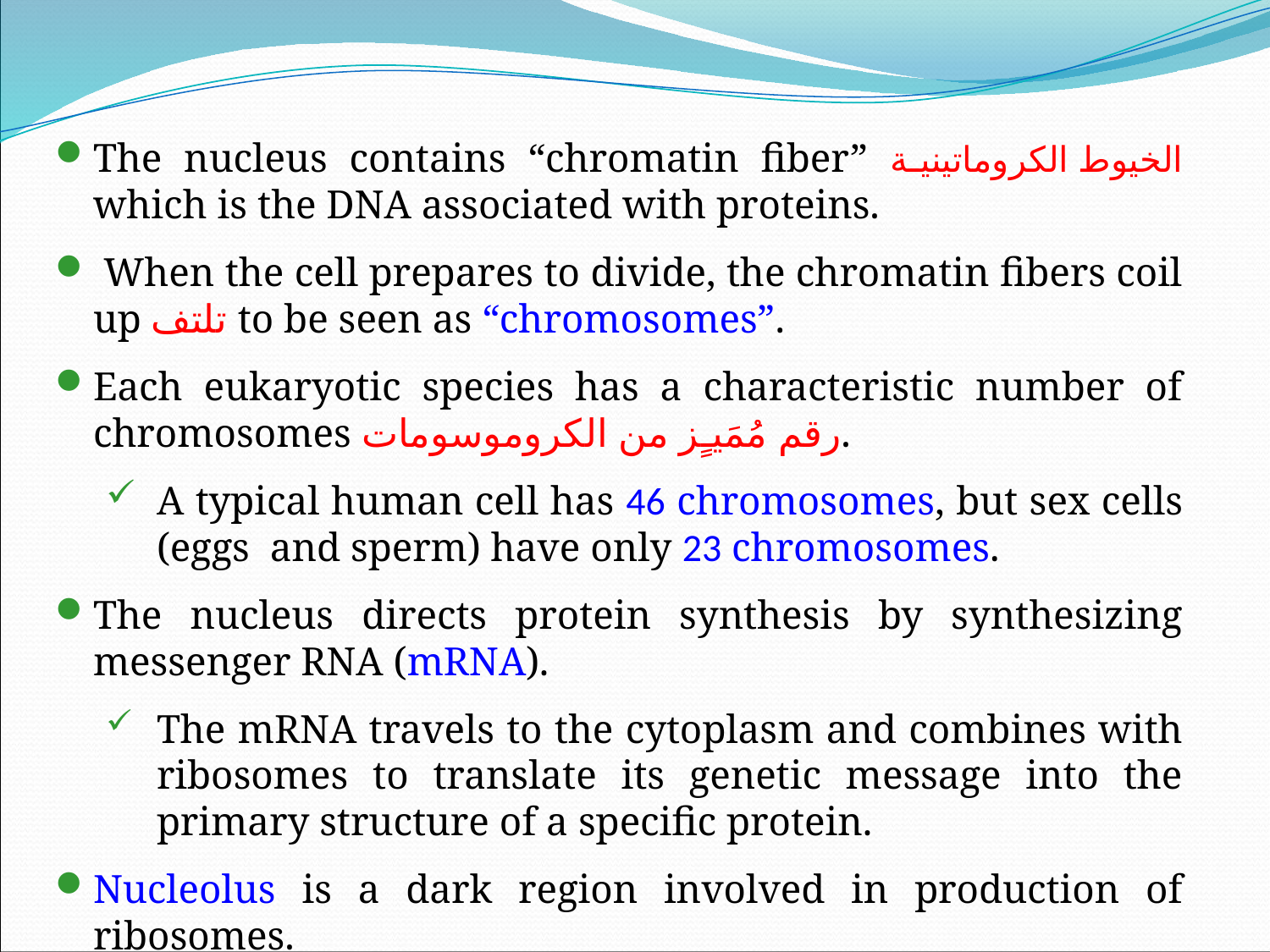

The nucleus contains “chromatin fiber” الخيوط الكروماتينية which is the DNA associated with proteins.
 When the cell prepares to divide, the chromatin fibers coil up تلتف to be seen as “chromosomes”.
Each eukaryotic species has a characteristic number of chromosomes رقم مُمَيـٍز من الكروموسومات.
A typical human cell has 46 chromosomes, but sex cells (eggs  and sperm) have only 23 chromosomes.
The nucleus directs protein synthesis by synthesizing messenger RNA (mRNA).
The mRNA travels to the cytoplasm and combines with ribosomes to translate its genetic message into the primary structure of a specific protein.
Nucleolus is a dark region involved in production of ribosomes.